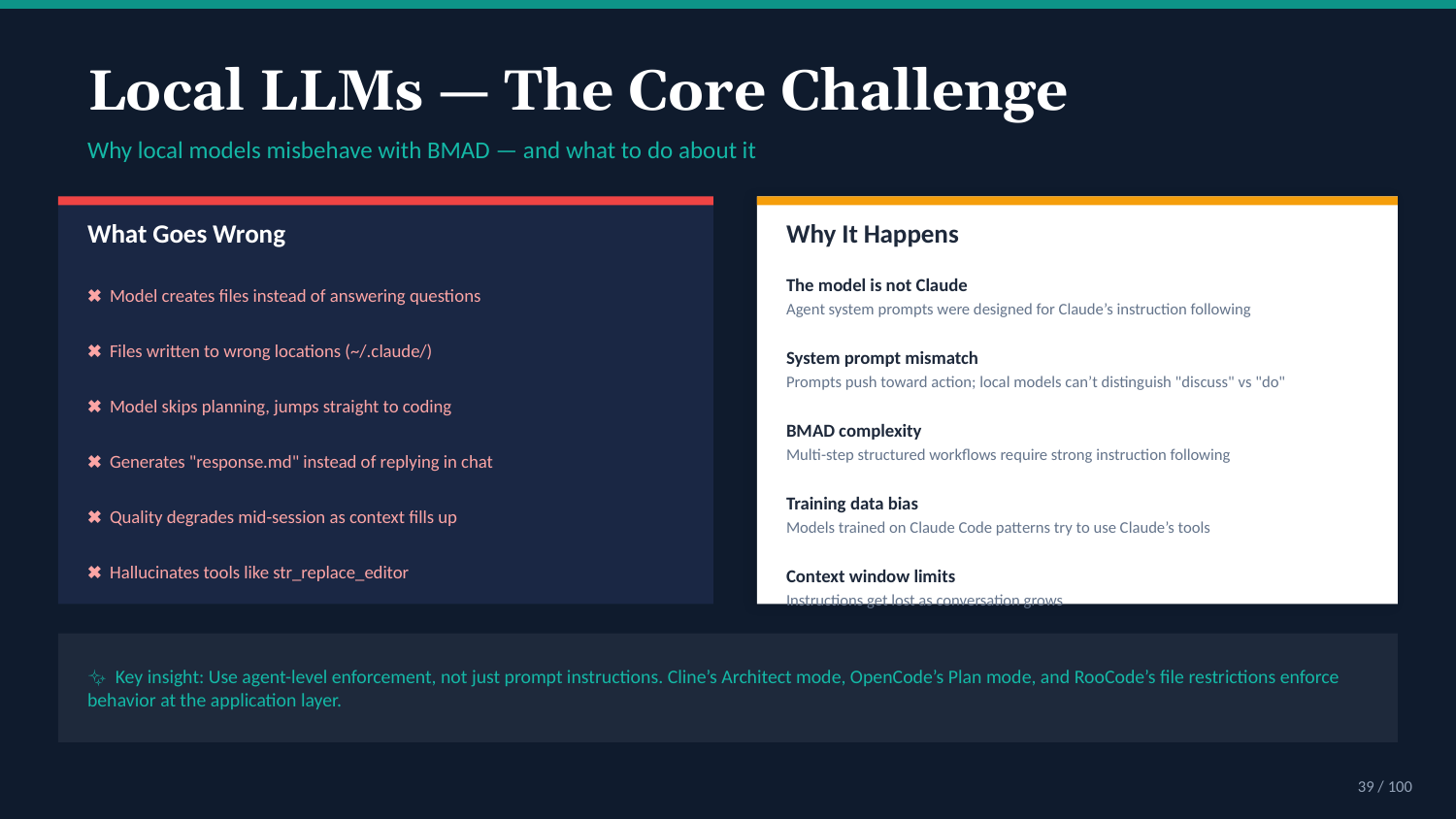

Local LLMs — The Core Challenge
Why local models misbehave with BMAD — and what to do about it

What Goes Wrong
Why It Happens
✖  Model creates files instead of answering questions
The model is not Claude
Agent system prompts were designed for Claude’s instruction following
✖  Files written to wrong locations (~/.claude/)
System prompt mismatch
Prompts push toward action; local models can’t distinguish "discuss" vs "do"
✖  Model skips planning, jumps straight to coding
BMAD complexity
✖  Generates "response.md" instead of replying in chat
Multi-step structured workflows require strong instruction following
Training data bias
✖  Quality degrades mid-session as context fills up
Models trained on Claude Code patterns try to use Claude’s tools
✖  Hallucinates tools like str_replace_editor
Context window limits
Instructions get lost as conversation grows

✨  Key insight: Use agent-level enforcement, not just prompt instructions. Cline’s Architect mode, OpenCode’s Plan mode, and RooCode’s file restrictions enforce behavior at the application layer.
39 / 100